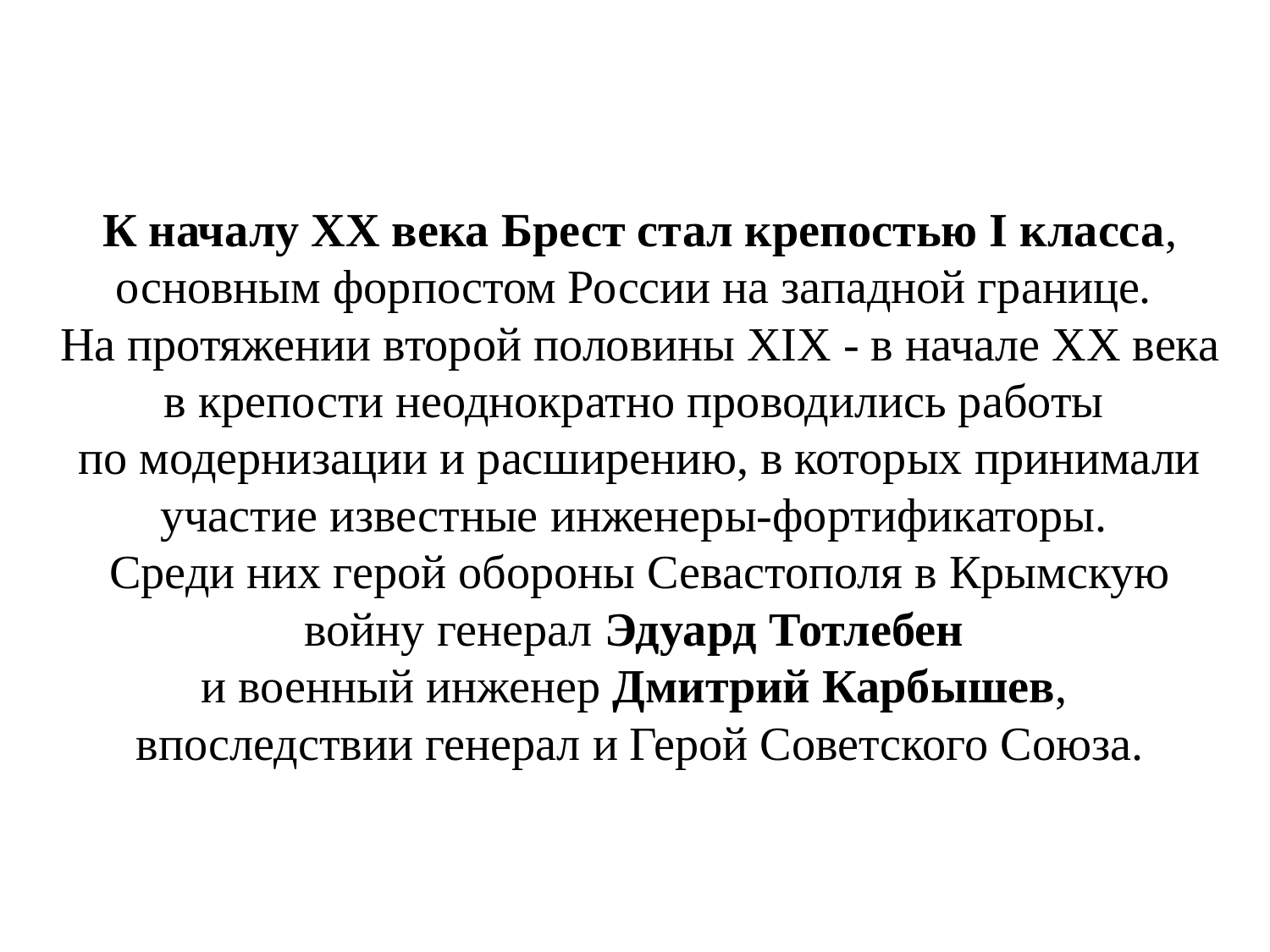

# К началу ХХ века Брест стал крепостью I класса, основным форпостом России на западной границе. На протяжении второй половины XIX - в начале XX века в крепости неоднократно проводились работы по модернизации и расширению, в которых принимали участие известные инженеры-фортификаторы. Среди них герой обороны Севастополя в Крымскую войну генерал Эдуард Тотлебен и военный инженер Дмитрий Карбышев, впоследствии генерал и Герой Советского Союза.